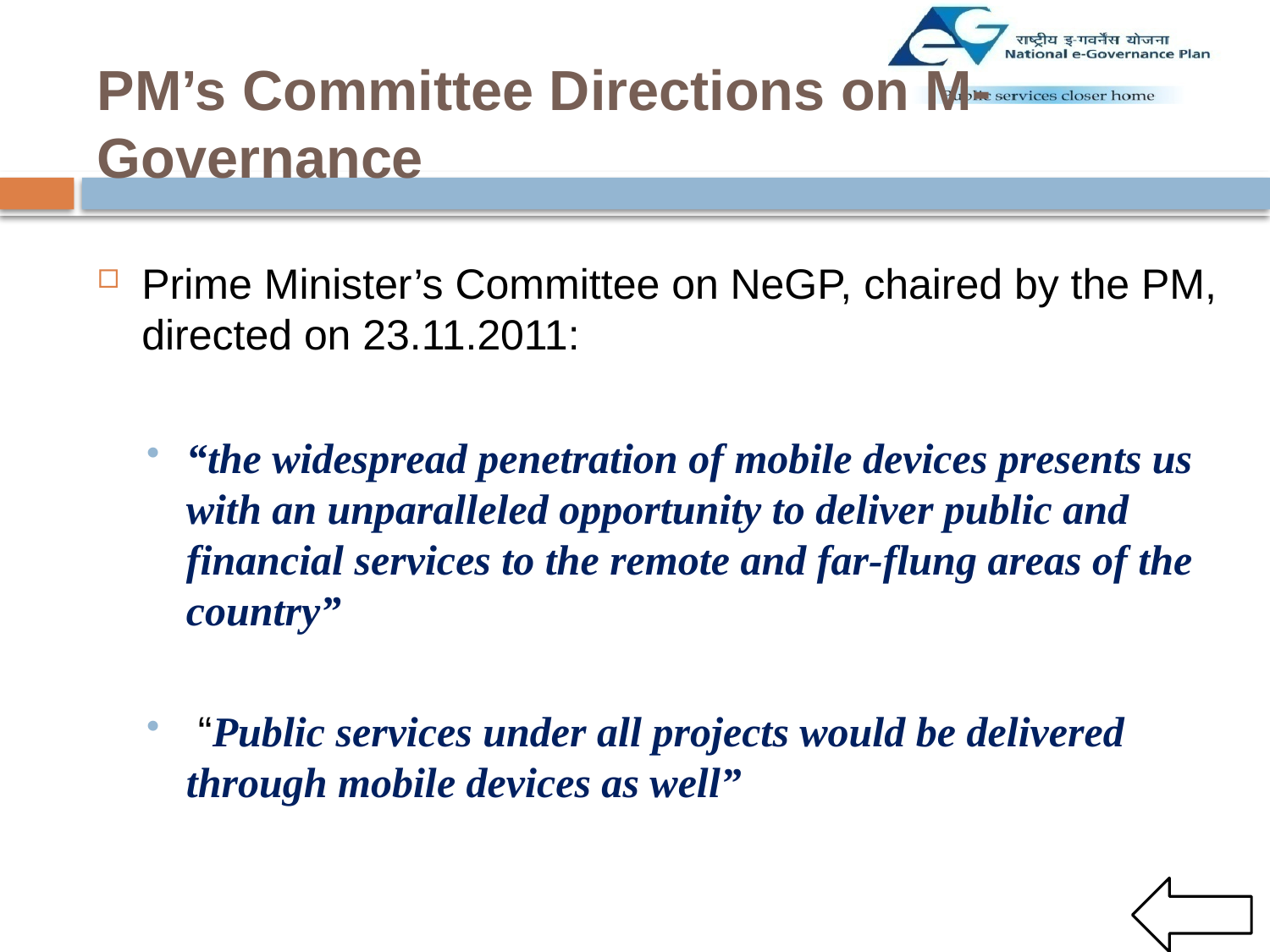

# PM’s Committee Directions on M-Governance
Prime Minister’s Committee on NeGP, chaired by the PM, directed on 23.11.2011:

“the widespread penetration of mobile devices presents us with an unparalleled opportunity to deliver public and financial services to the remote and far-flung areas of the country”

 “Public services under all projects would be delivered through mobile devices as well”